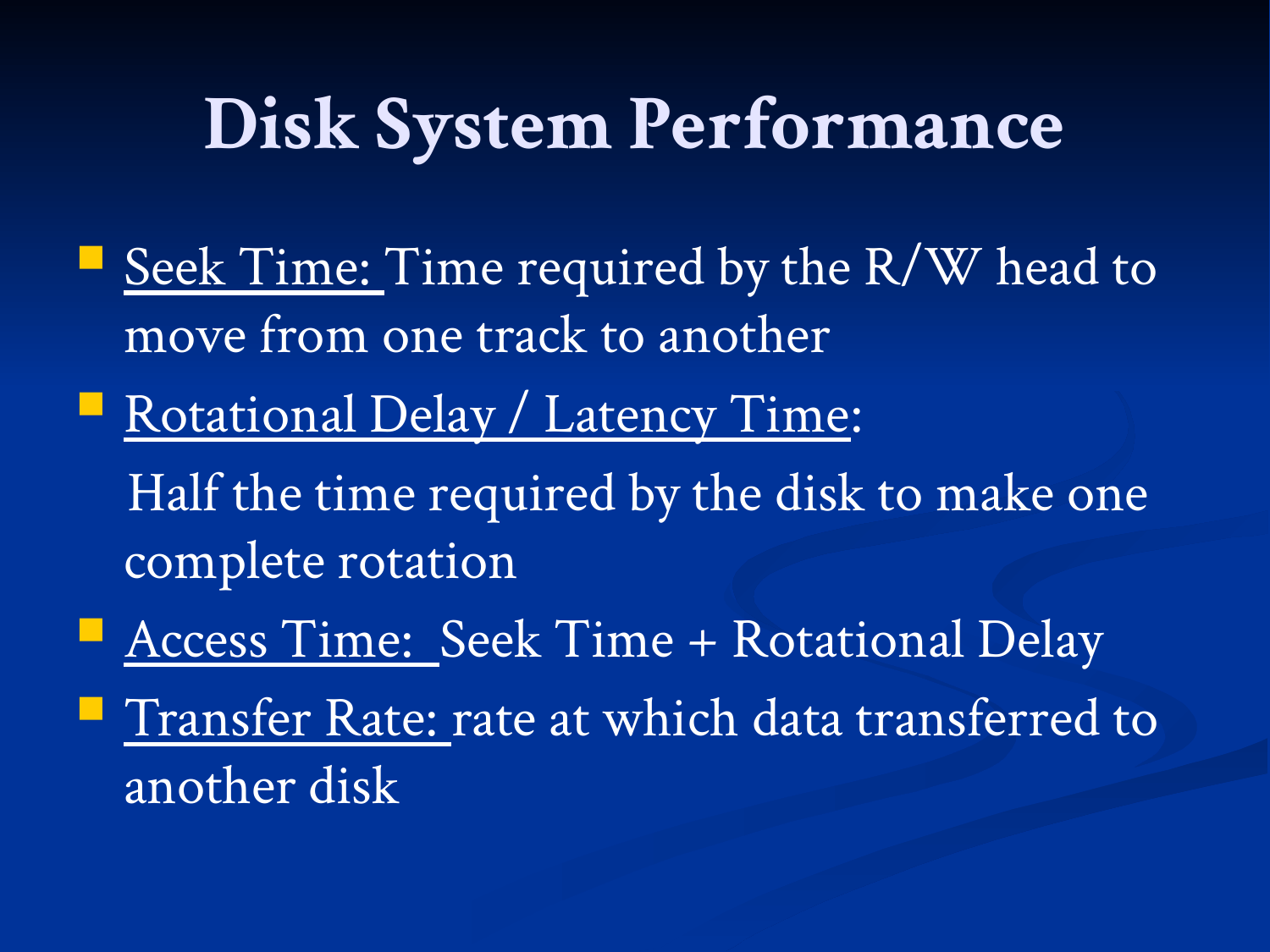

# Disk System Performance
Seek Time: Time required by the R/W head to move from one track to another
Rotational Delay / Latency Time:
    Half the time required by the disk to make one complete rotation
Access Time:  Seek Time + Rotational Delay
Transfer Rate: rate at which data transferred to another disk